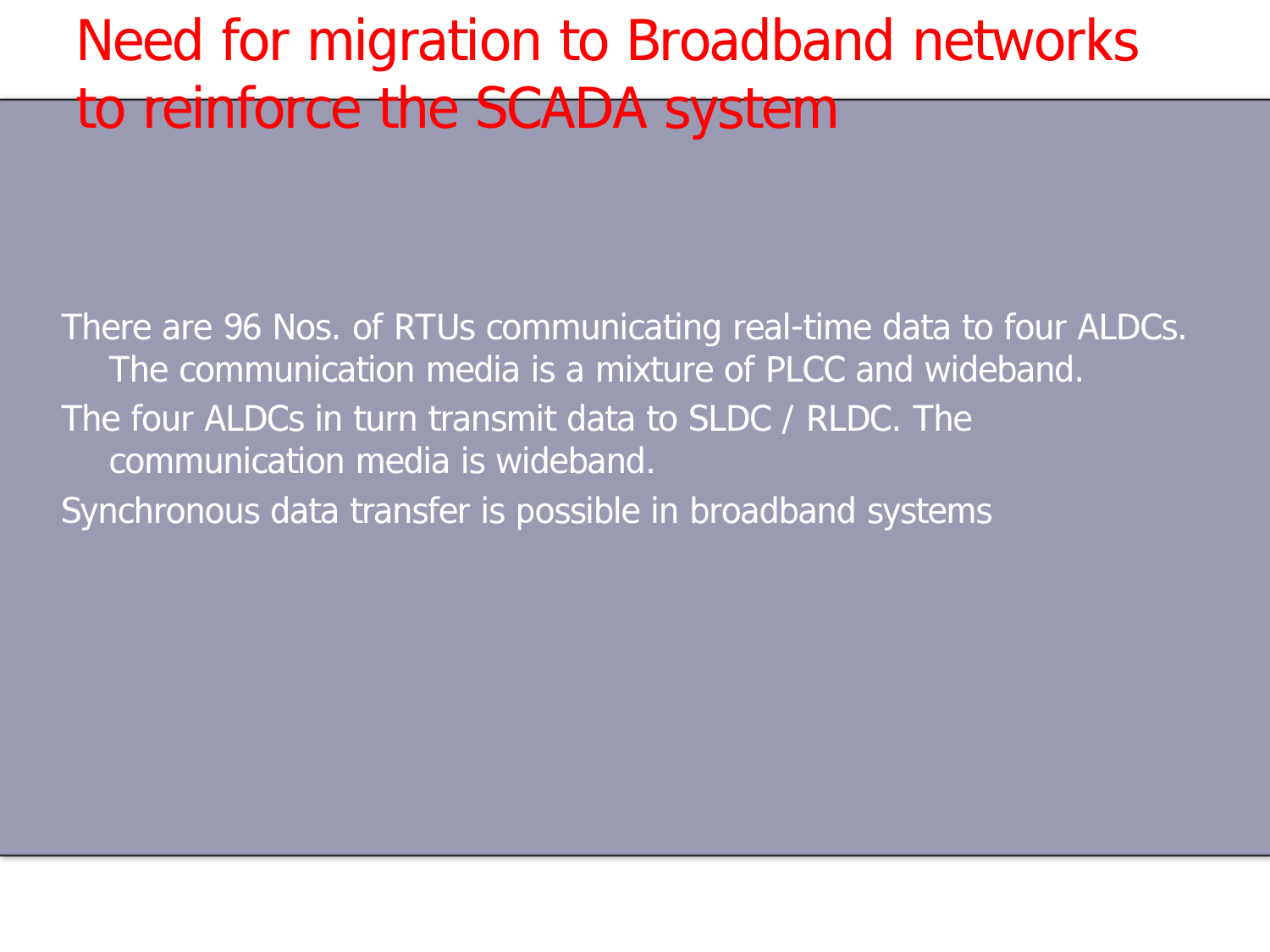

# Need for migration to Broadband networks to reinforce the SCADA system
There are 96 Nos. of RTUs communicating real-time data to four ALDCs. The communication media is a mixture of PLCC and wideband.
The four ALDCs in turn transmit data to SLDC / RLDC. The communication media is wideband.
Synchronous data transfer is possible in broadband systems